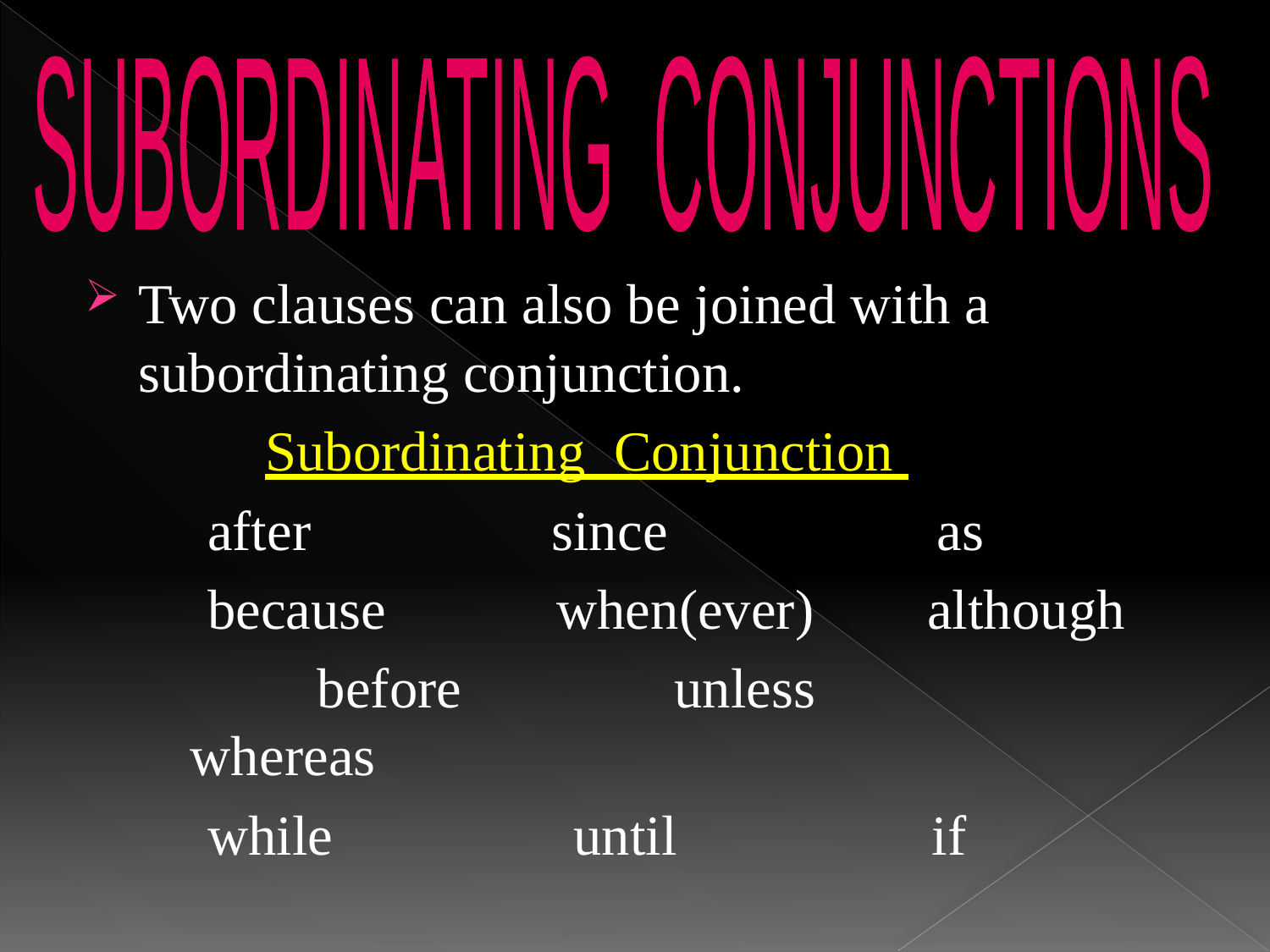

#
SUBORDINATING  CONJUNCTIONS
Two clauses can also be joined with a subordinating conjunction.
		Subordinating  Conjunction
    after                 since                   as
    because            when(ever)        although
		before               unless                whereas
    while                 until                  if